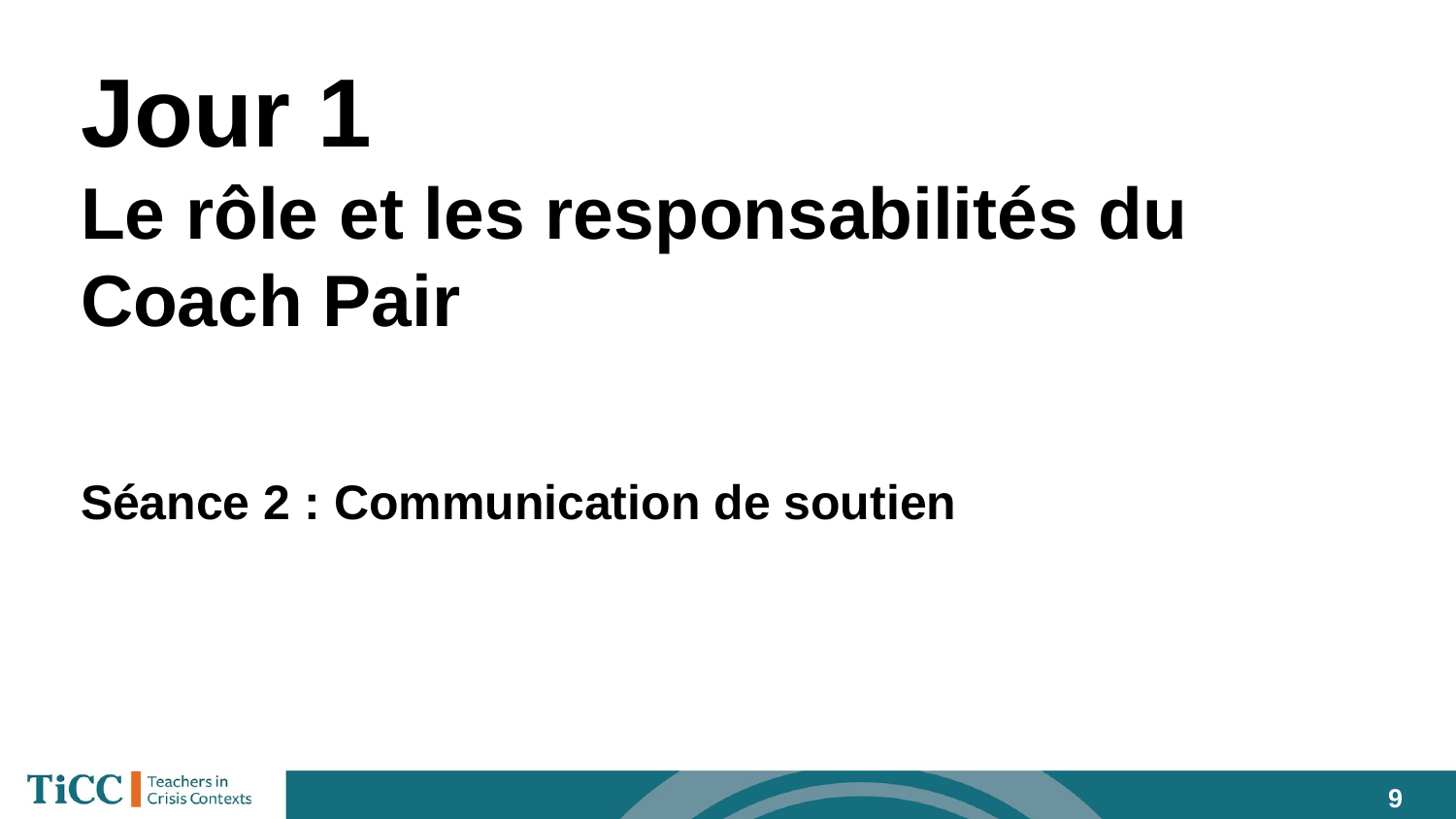

# Jour 1
Le rôle et les responsabilités du
Coach Pair
Séance 2 : Communication de soutien
9